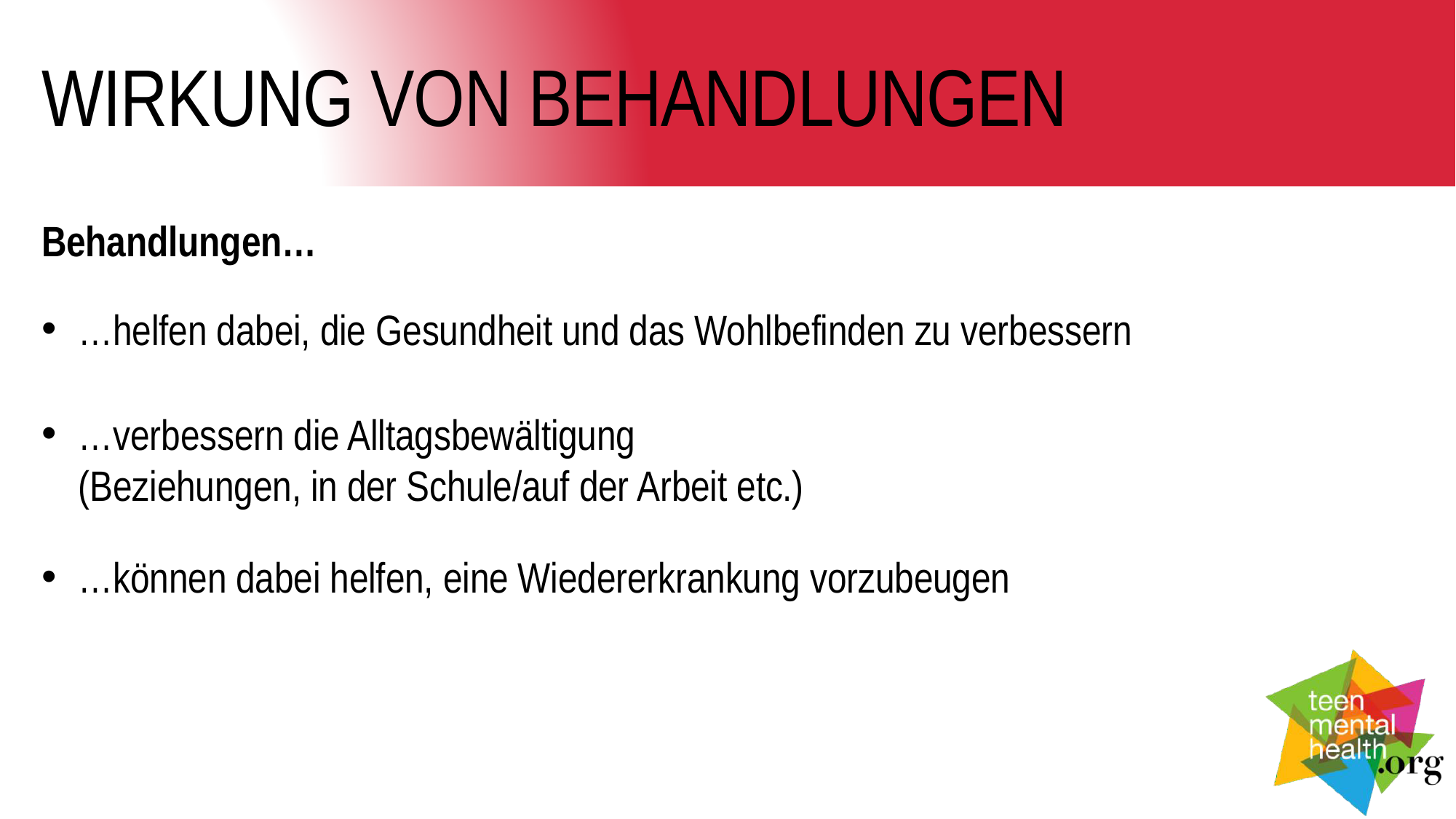

# WIRKUNG VON BEHANDLUNGEN
Behandlungen…
…helfen dabei, die Gesundheit und das Wohlbefinden zu verbessern

…verbessern die Alltagsbewältigung
(Beziehungen, in der Schule/auf der Arbeit etc.)
…können dabei helfen, eine Wiedererkrankung vorzubeugen